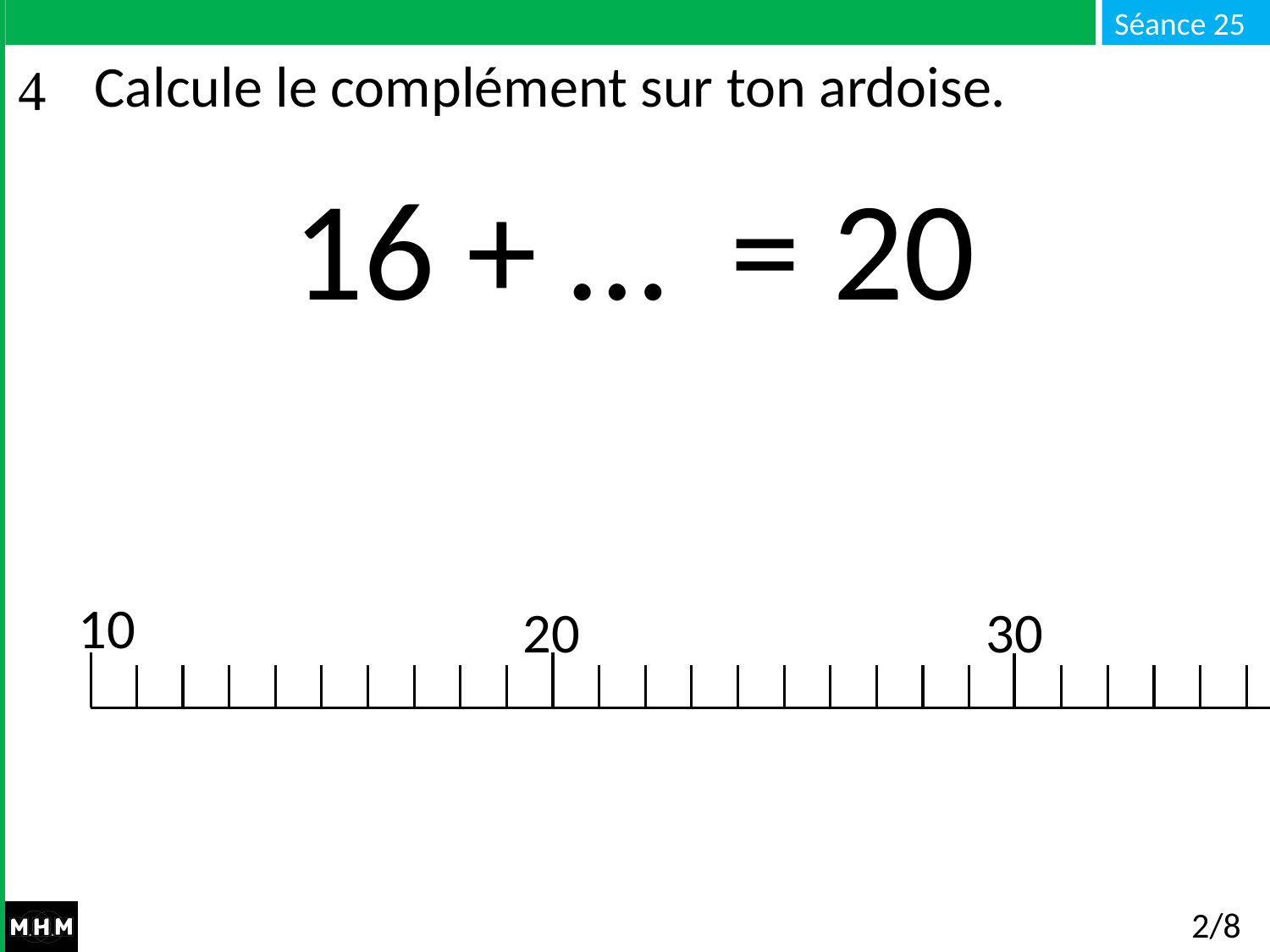

# Calcule le complément sur ton ardoise.
 16 + …  = 20
10
30
20
2/8